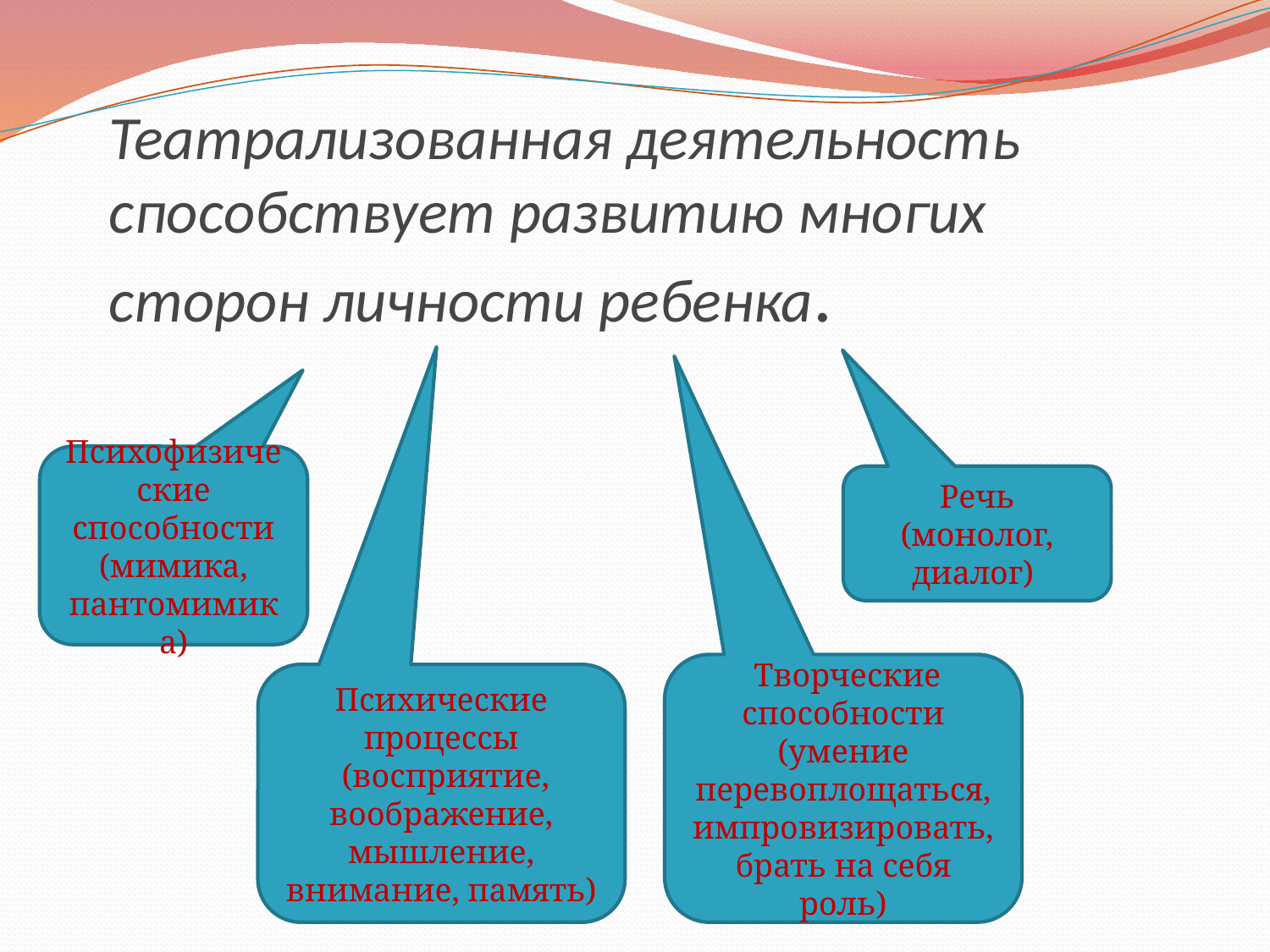

# Театрализованная деятельность способствует развитию многих     сторон личности ребенка.

Психофизические способности (мимика, пантомимика)
Речь (монолог, диалог)
 Творческие способности (умение перевоплощаться, импровизировать, брать на себя роль)
Психические процессы  (восприятие, воображение, мышление, внимание, память)